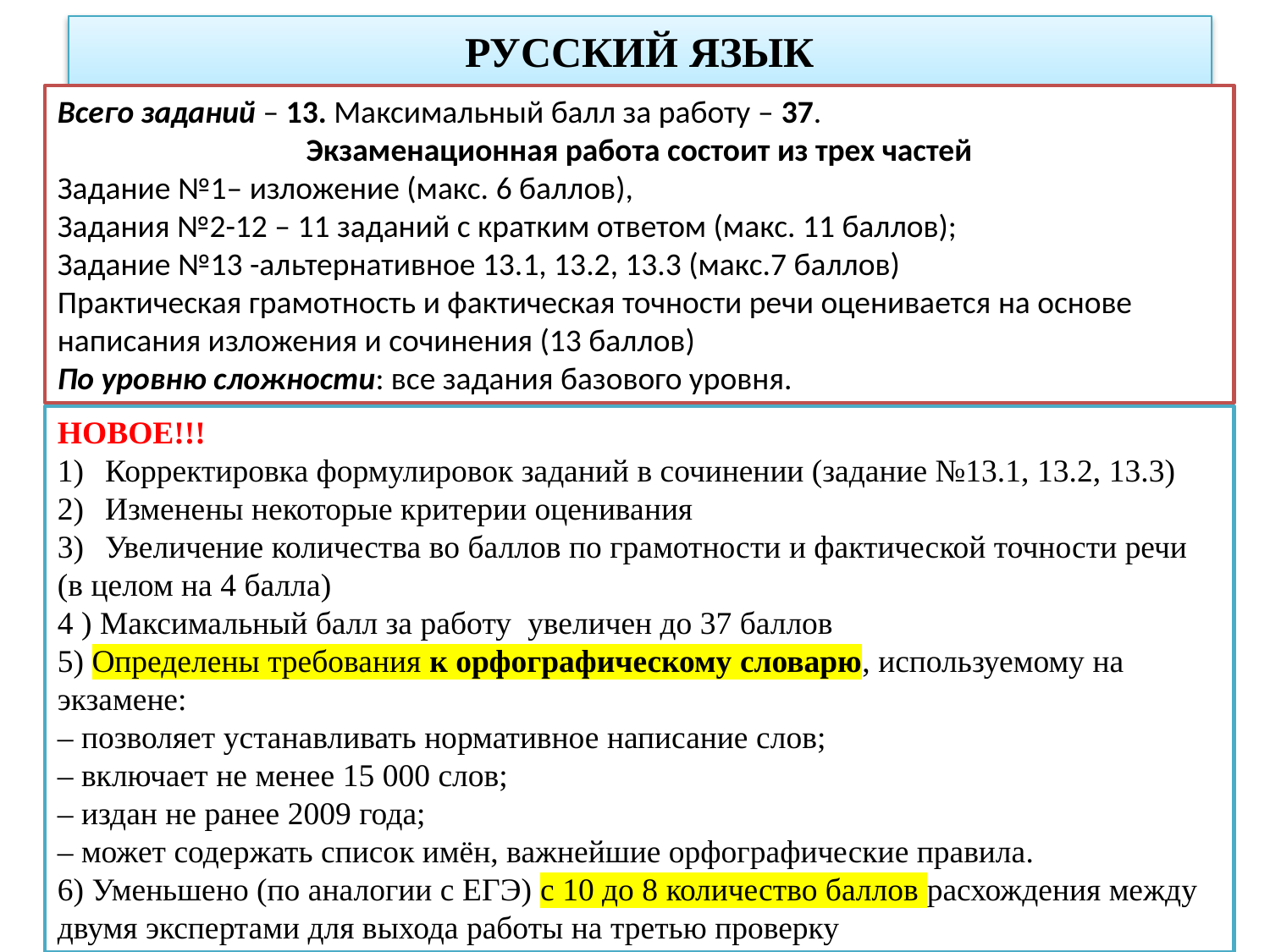

# РУССКИЙ ЯЗЫК
Всего заданий – 13. Максимальный балл за работу – 37.
Экзаменационная работа состоит из трех частей
Задание №1– изложение (макс. 6 баллов),
Задания №2-12 – 11 заданий с кратким ответом (макс. 11 баллов);
Задание №13 -альтернативное 13.1, 13.2, 13.3 (макс.7 баллов)
Практическая грамотность и фактическая точности речи оценивается на основе написания изложения и сочинения (13 баллов)
По уровню сложности: все задания базового уровня.
НОВОЕ!!!
Корректировка формулировок заданий в сочинении (задание №13.1, 13.2, 13.3)
Изменены некоторые критерии оценивания
Увеличение количества во баллов по грамотности и фактической точности речи
(в целом на 4 балла)
4 ) Максимальный балл за работу  увеличен до 37 баллов
5) Определены требования к орфографическому словарю, используемому на экзамене:
– позволяет устанавливать нормативное написание слов;
– включает не менее 15 000 слов;
– издан не ранее 2009 года;
– может содержать список имён, важнейшие орфографические правила.
6) Уменьшено (по аналогии с ЕГЭ) с 10 до 8 количество баллов расхождения между двумя экспертами для выхода работы на третью проверку